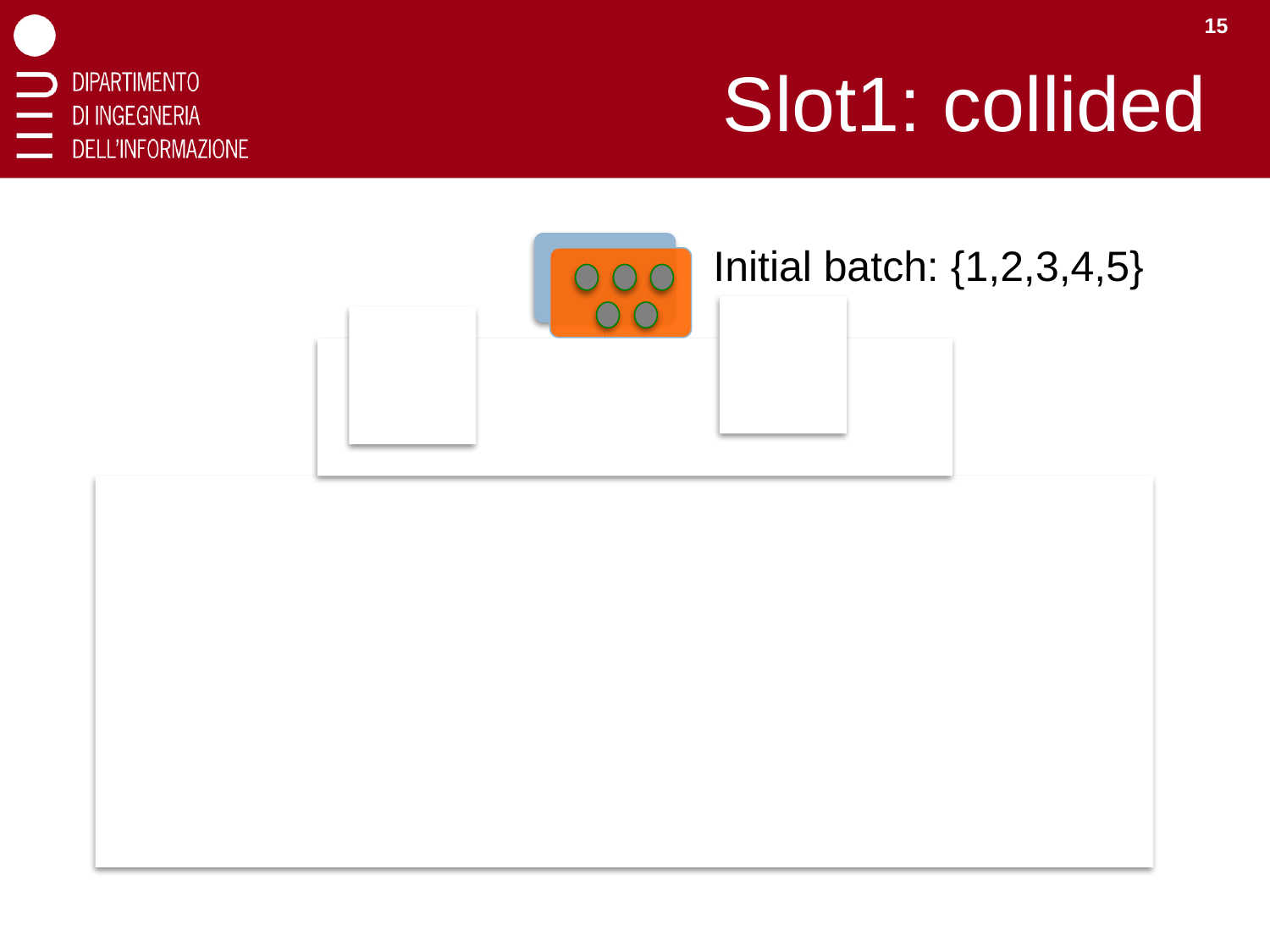

15
# Slot1: collided

Initial batch: {1,2,3,4,5}

L= {1,2}
R= {3,4,5}